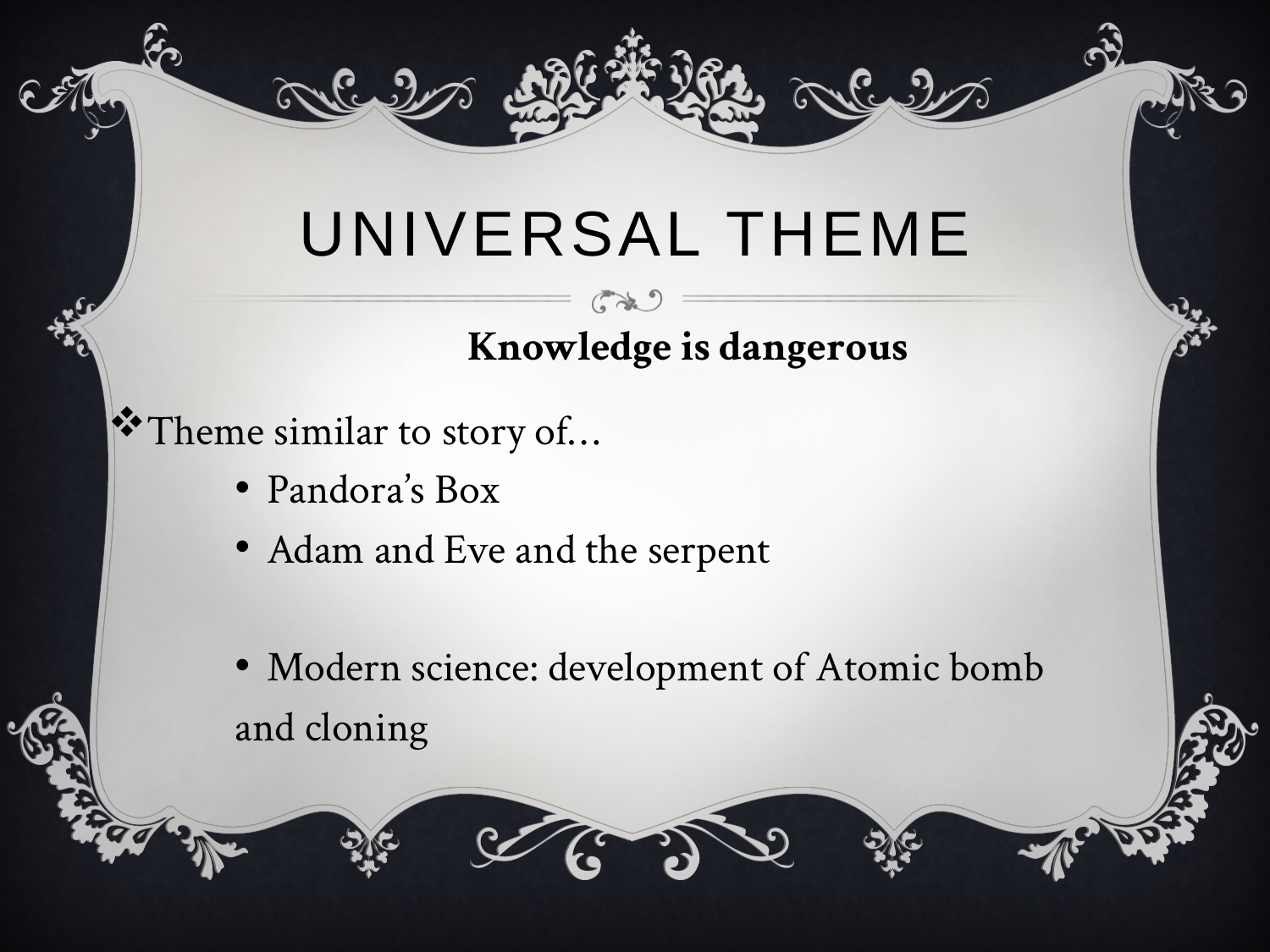

# UNIVERSAL Theme
Knowledge is dangerous
Theme similar to story of…
Pandora’s Box
Adam and Eve and the serpent

Modern science: development of Atomic bomb
and cloning